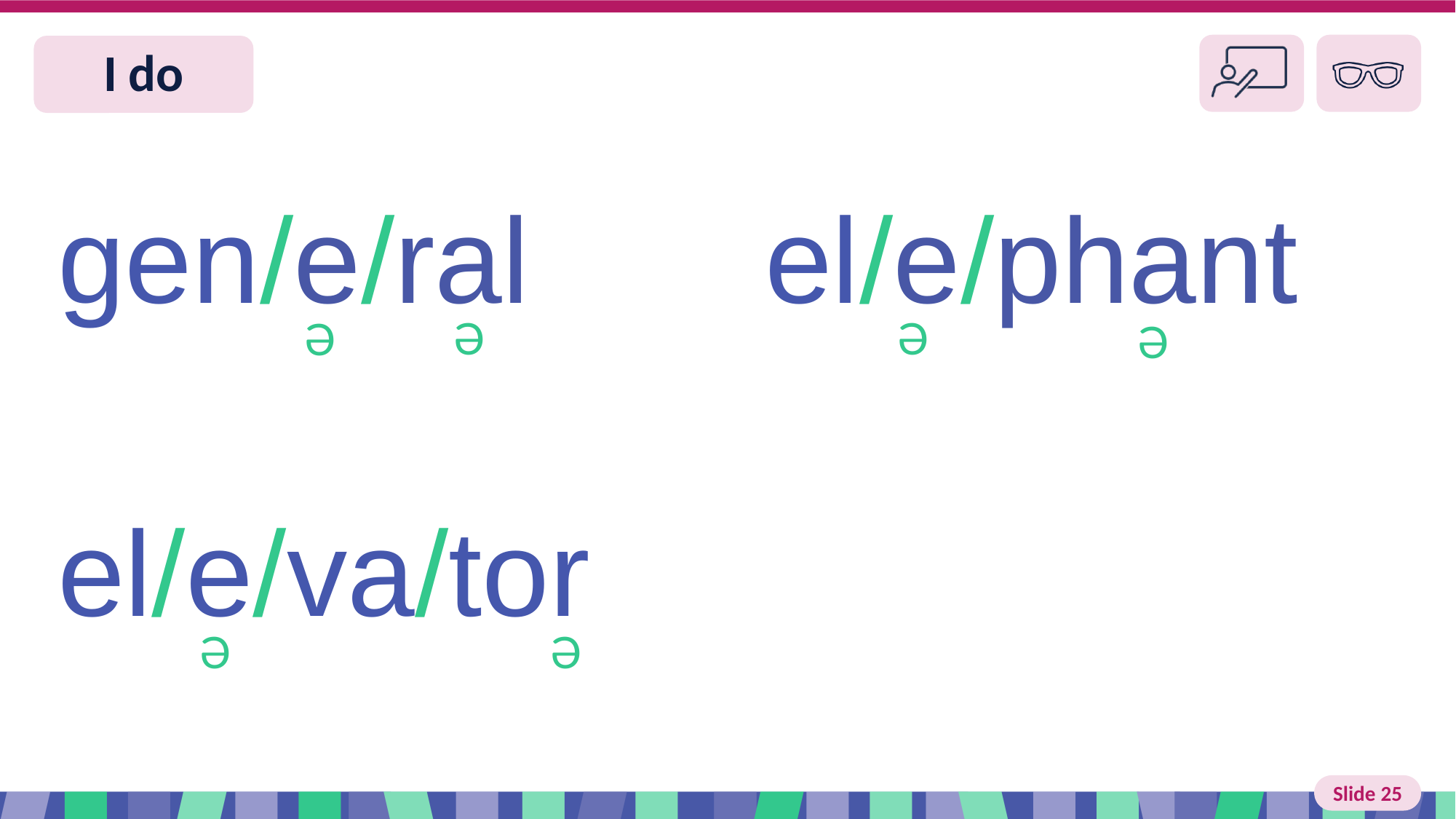

Slide 25 I do
gen/e/ral       el/e/phant
Ə
Ə
Ə
Ə
el/e/va/tor
Ə
Ə